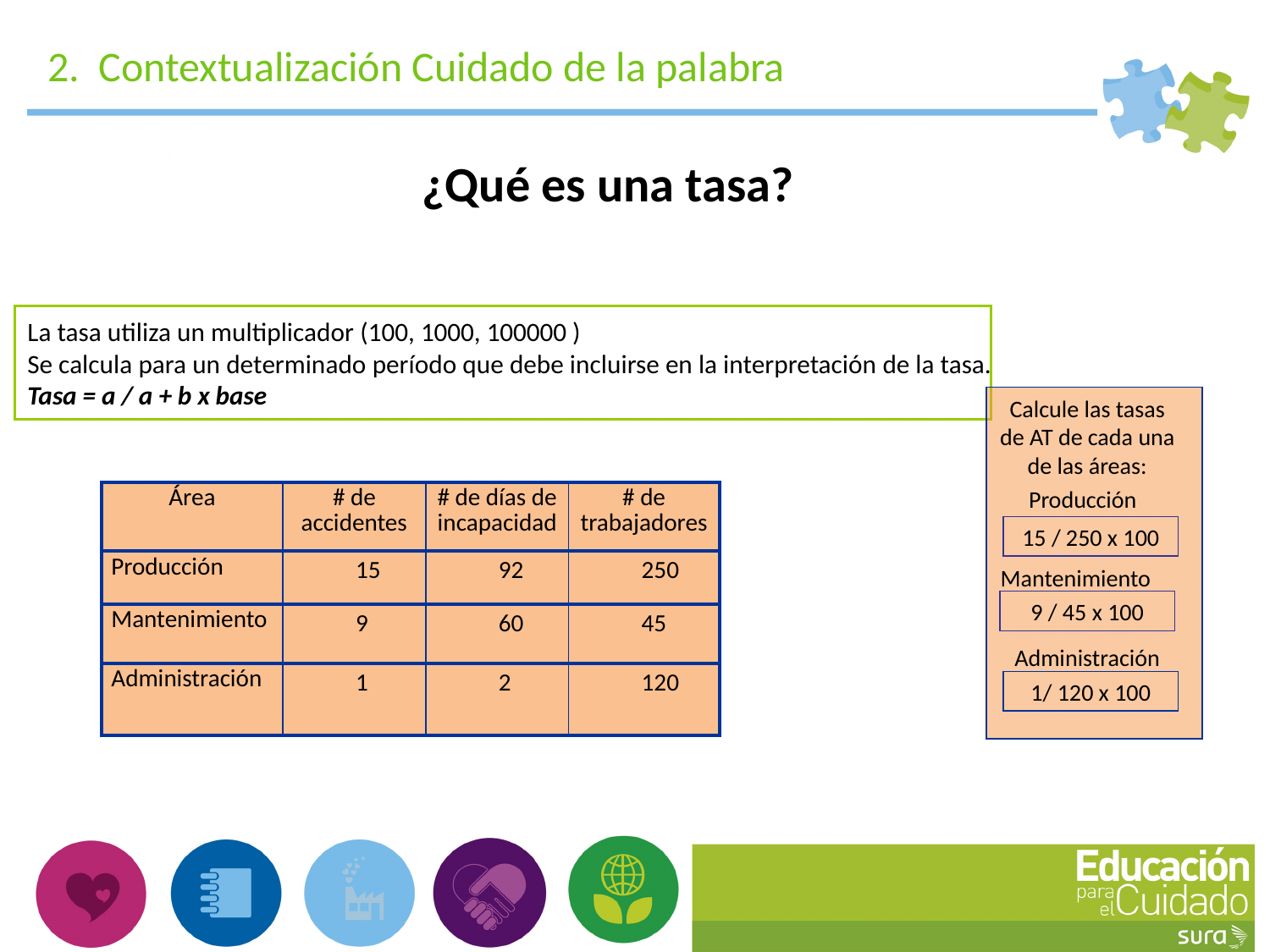

2.  Contextualización Cuidado de la palabra
Principios básicos de estadística aplicada a la prevención del riesgo:

			¿Qué  es una tasa?
¿Qué es una tasa?
La tasa utiliza un multiplicador (100, 1000, 100000 )
Se calcula para un determinado período que debe incluirse en la interpretación de la tasa.
Tasa = a / a + b x base

Calcule las tasas
de AT de cada una
de las áreas:
Producción
| Área | # de accidentes | # de días de incapacidad | # de trabajadores |
| --- | --- | --- | --- |
| Producción | 15 | 92 | 250 |
| Mantenimiento | 9 | 60 | 45 |
| Administración | 1 | 2 | 120 |
15 / 250 x 100
Mantenimiento
9 / 45 x 100
Administración
1/ 120 x 100